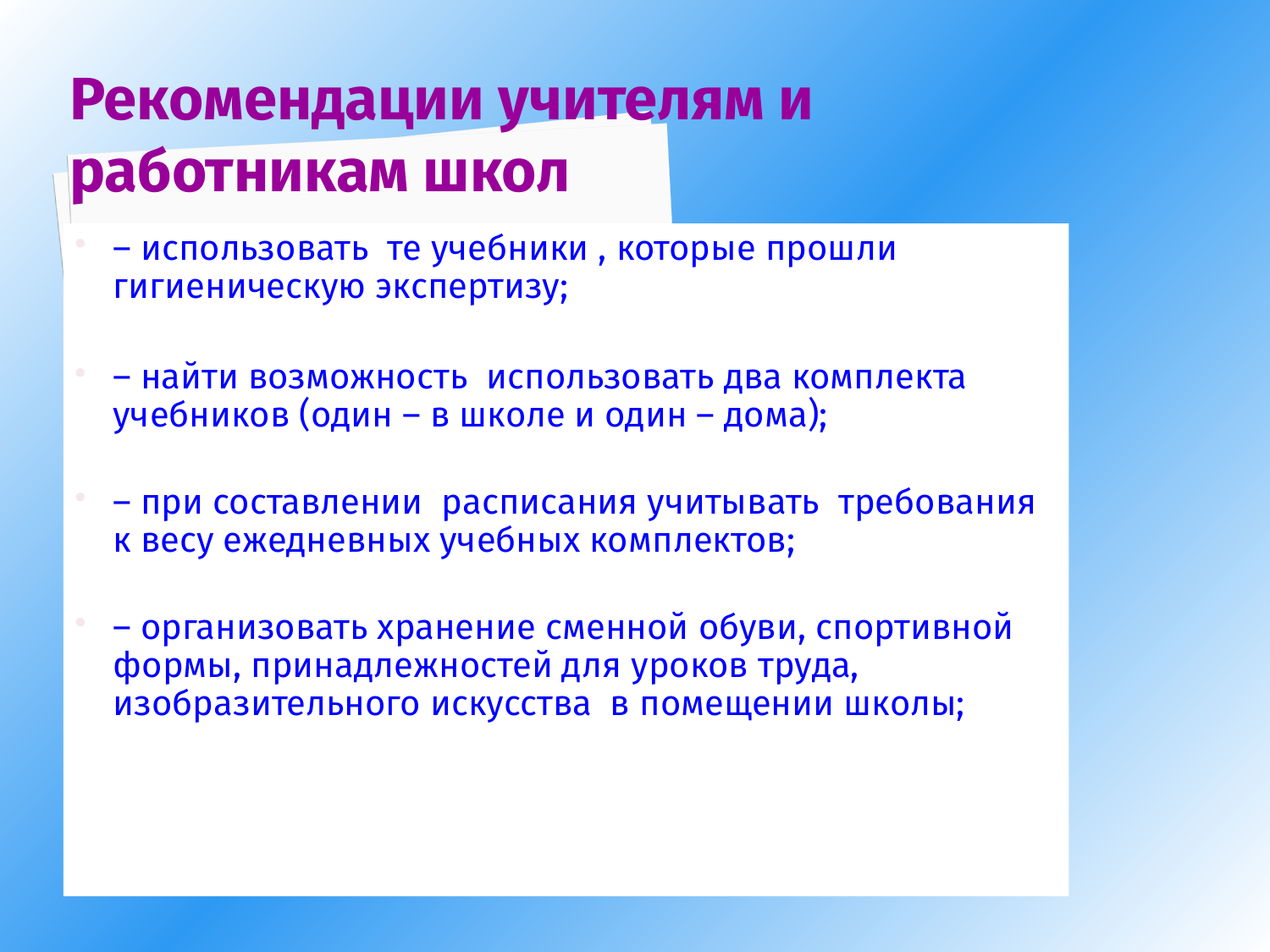

Рекомендации учителям и работникам школ
– использовать  те учебники , которые прошли гигиеническую экспертизу;
– найти возможность  использовать два комплекта учебников (один – в школе и один – дома);
– при составлении  расписания учитывать  требования к весу ежедневных учебных комплектов;
– организовать хранение сменной обуви, спортивной формы, принадлежностей для уроков труда, изобразительного искусства  в помещении школы;